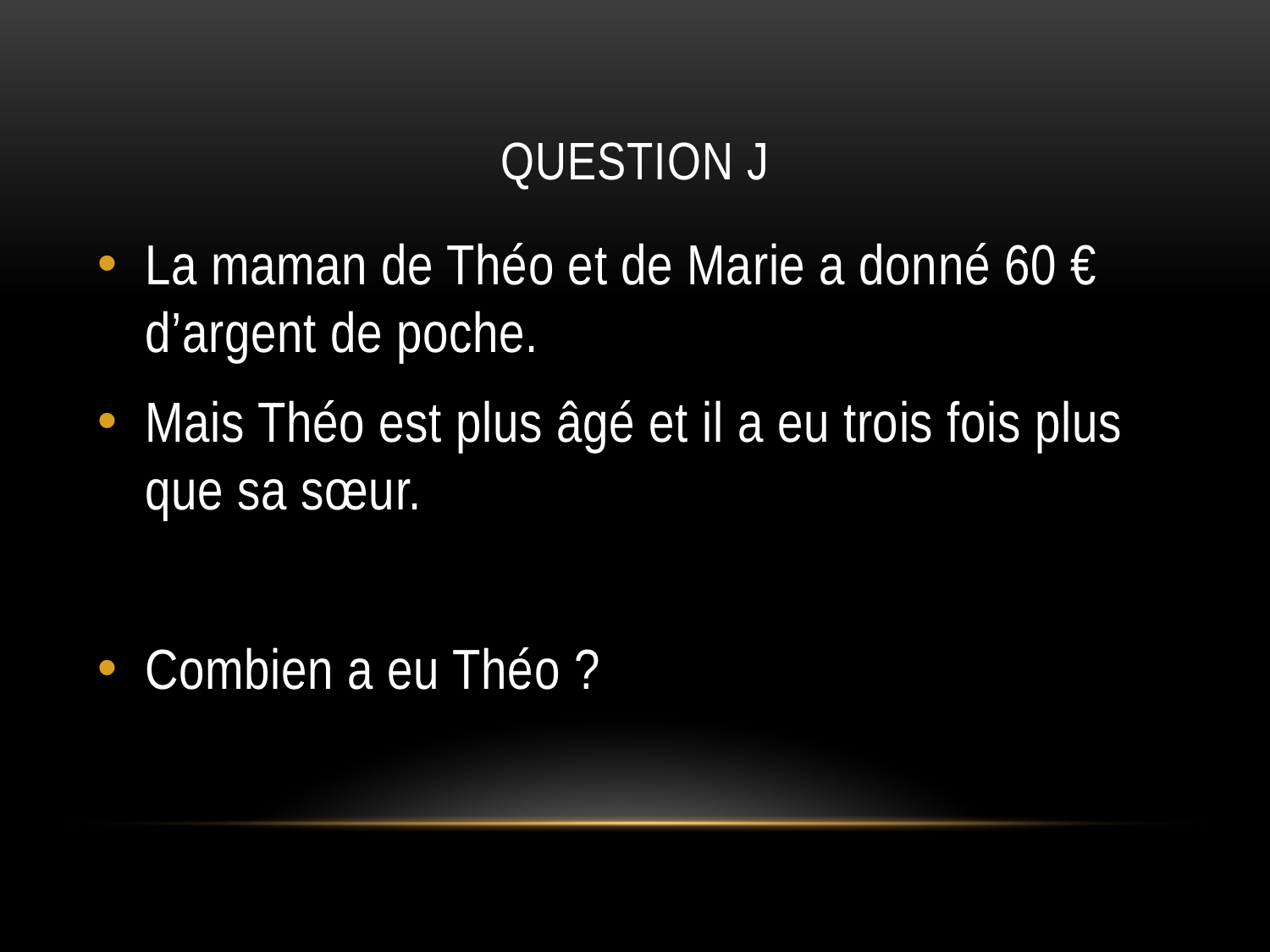

# QUESTION J
La maman de Théo et de Marie a donné 60 € d’argent de poche.
Mais Théo est plus âgé et il a eu trois fois plus que sa sœur.

Combien a eu Théo ?